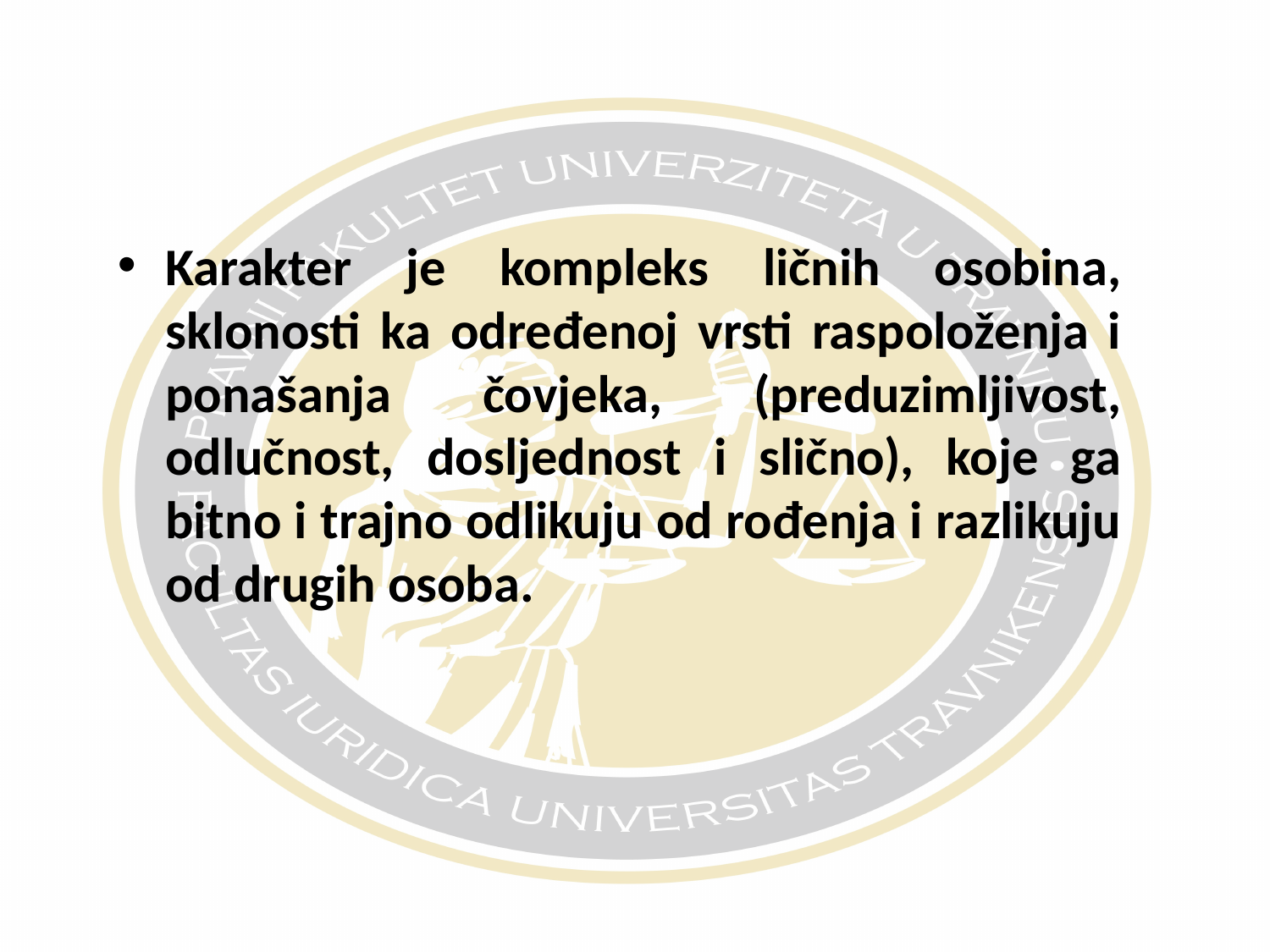

#
Karakter je kompleks ličnih osobina, sklonosti ka određenoj vrsti raspoloženja i ponašanja čovjeka, (preduzimljivost, odlučnost, dosljednost i slično), koje ga bitno i trajno odlikuju od rođenja i razlikuju od drugih osoba.